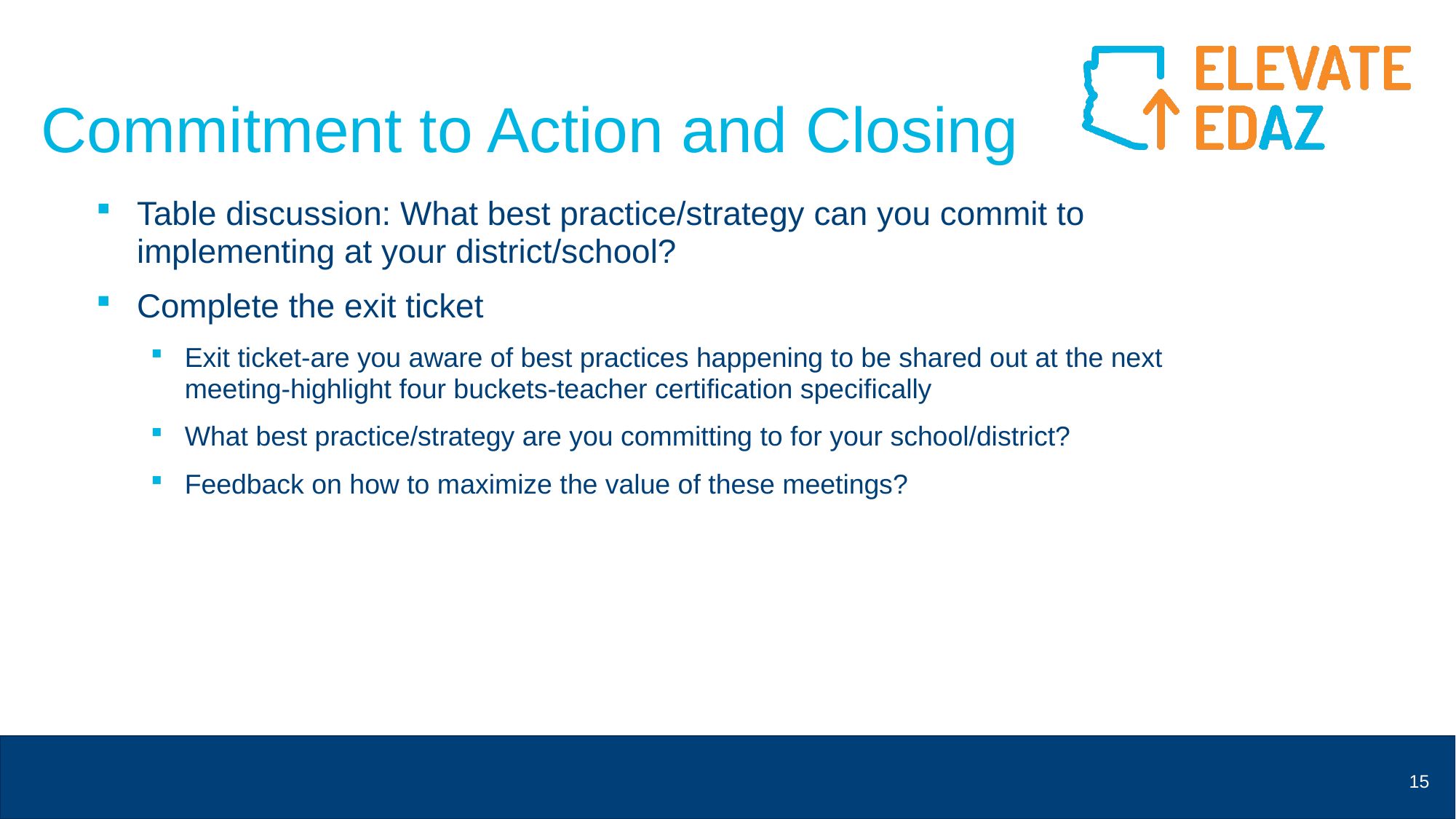

# Commitment to Action and Closing
Table discussion: What best practice/strategy can you commit to implementing at your district/school?
Complete the exit ticket
Exit ticket-are you aware of best practices happening to be shared out at the next meeting-highlight four buckets-teacher certification specifically
What best practice/strategy are you committing to for your school/district?
Feedback on how to maximize the value of these meetings?

15